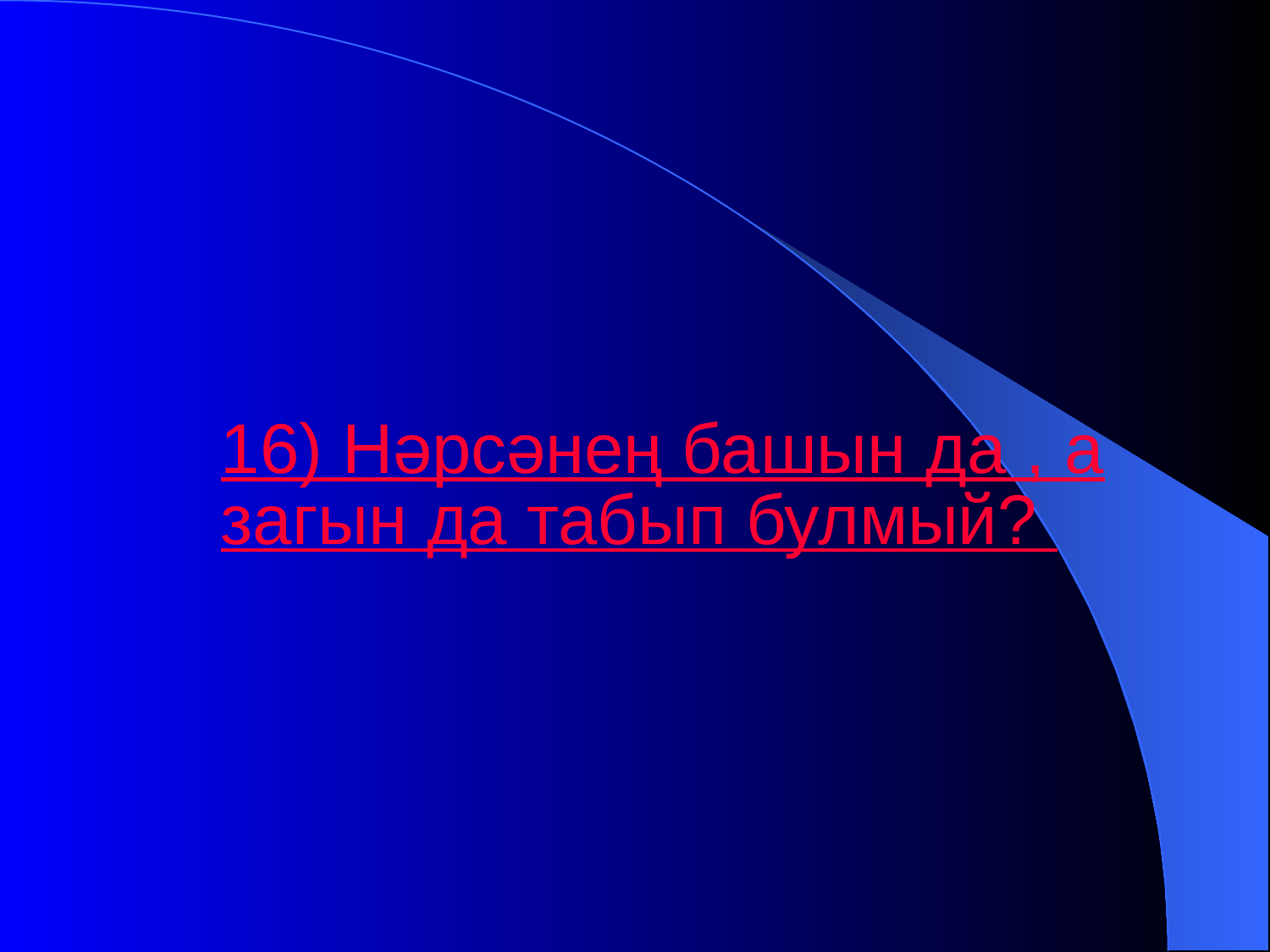

16) Нәрсәнең башын да , азагын да табып булмый?